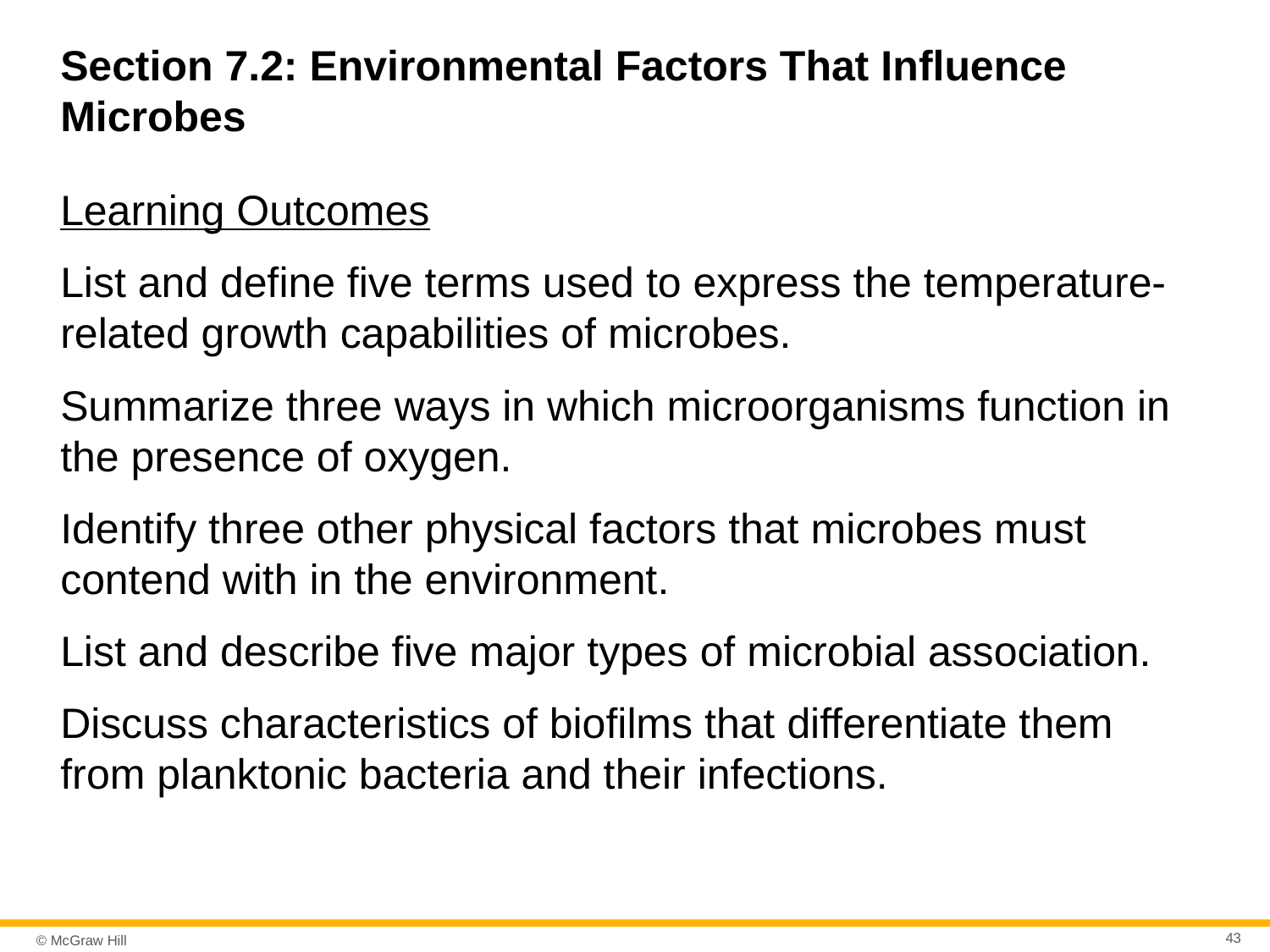

# Section 7.2: Environmental Factors That Influence Microbes
Learning Outcomes
List and define five terms used to express the temperature-related growth capabilities of microbes.
Summarize three ways in which microorganisms function in the presence of oxygen.
Identify three other physical factors that microbes must contend with in the environment.
List and describe five major types of microbial association.
Discuss characteristics of biofilms that differentiate them from planktonic bacteria and their infections.